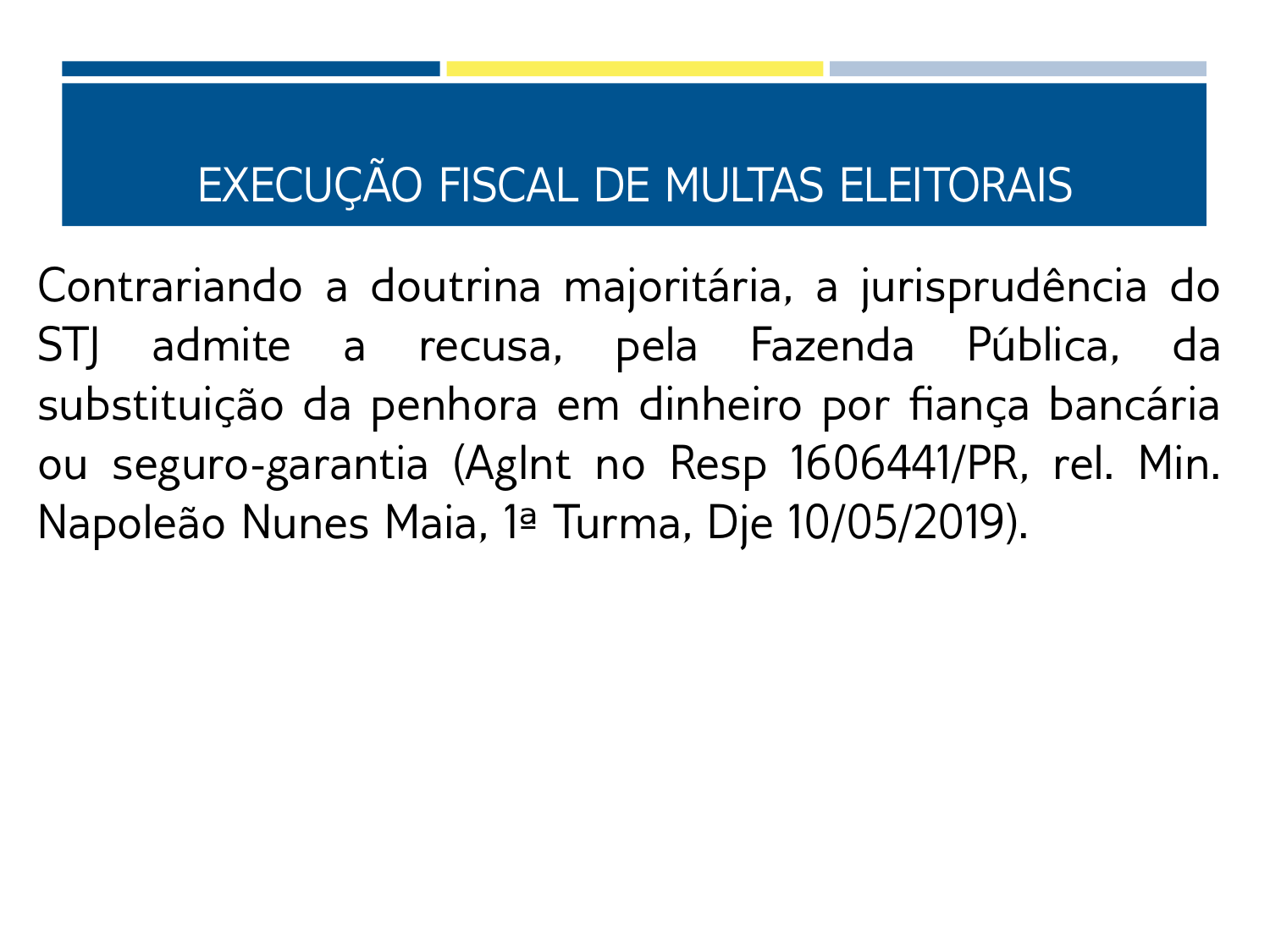

# EXECUÇÃO FISCAL DE MULTAS ELEITORAIS
Contrariando a doutrina majoritária, a jurisprudência do STJ admite a recusa, pela Fazenda Pública, da substituição da penhora em dinheiro por fiança bancária ou seguro-garantia (AgInt no Resp 1606441/PR, rel. Min. Napoleão Nunes Maia, 1ª Turma, Dje 10/05/2019).